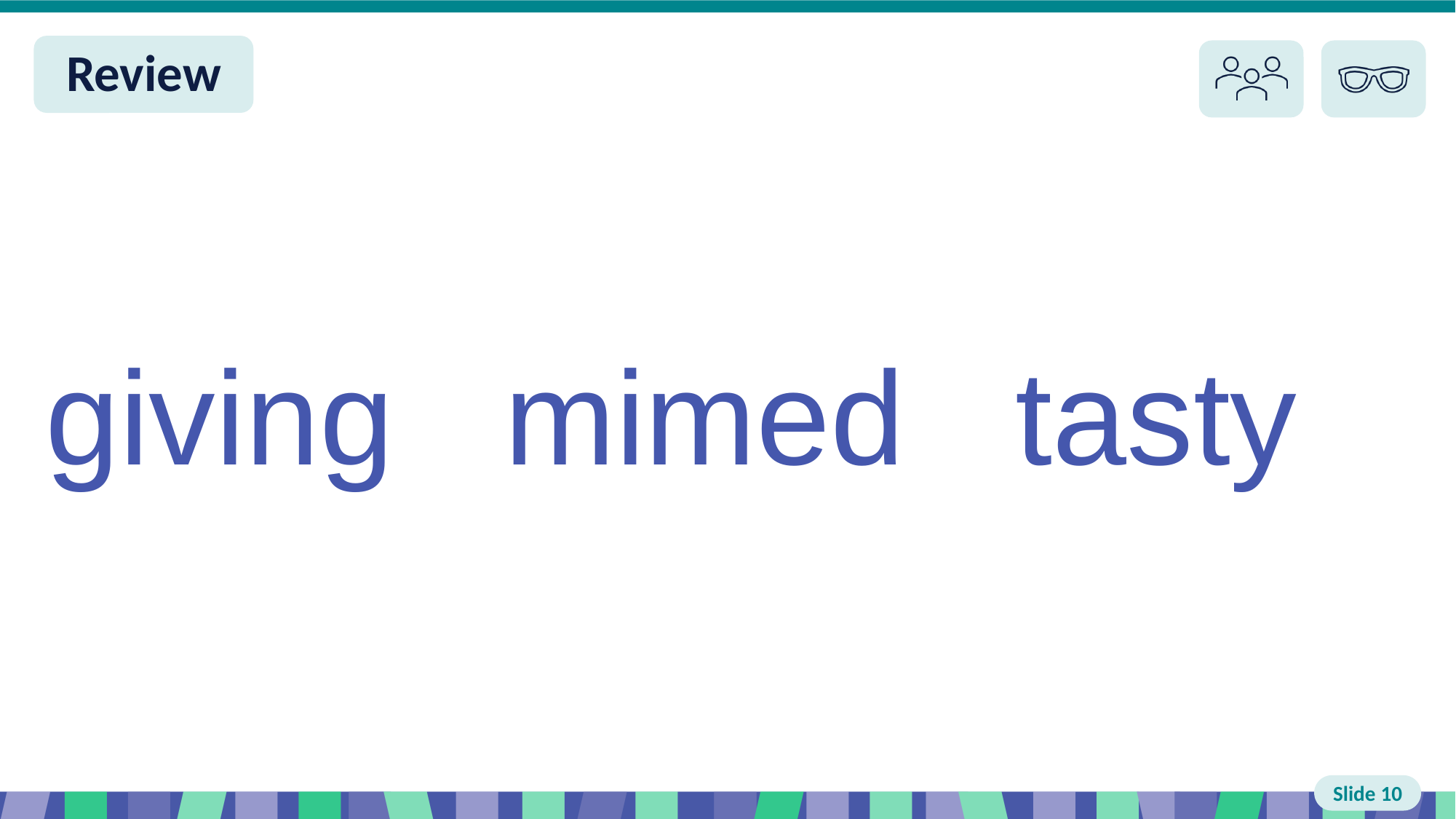

Slide 10 Review You do
giving   mimed   tasty